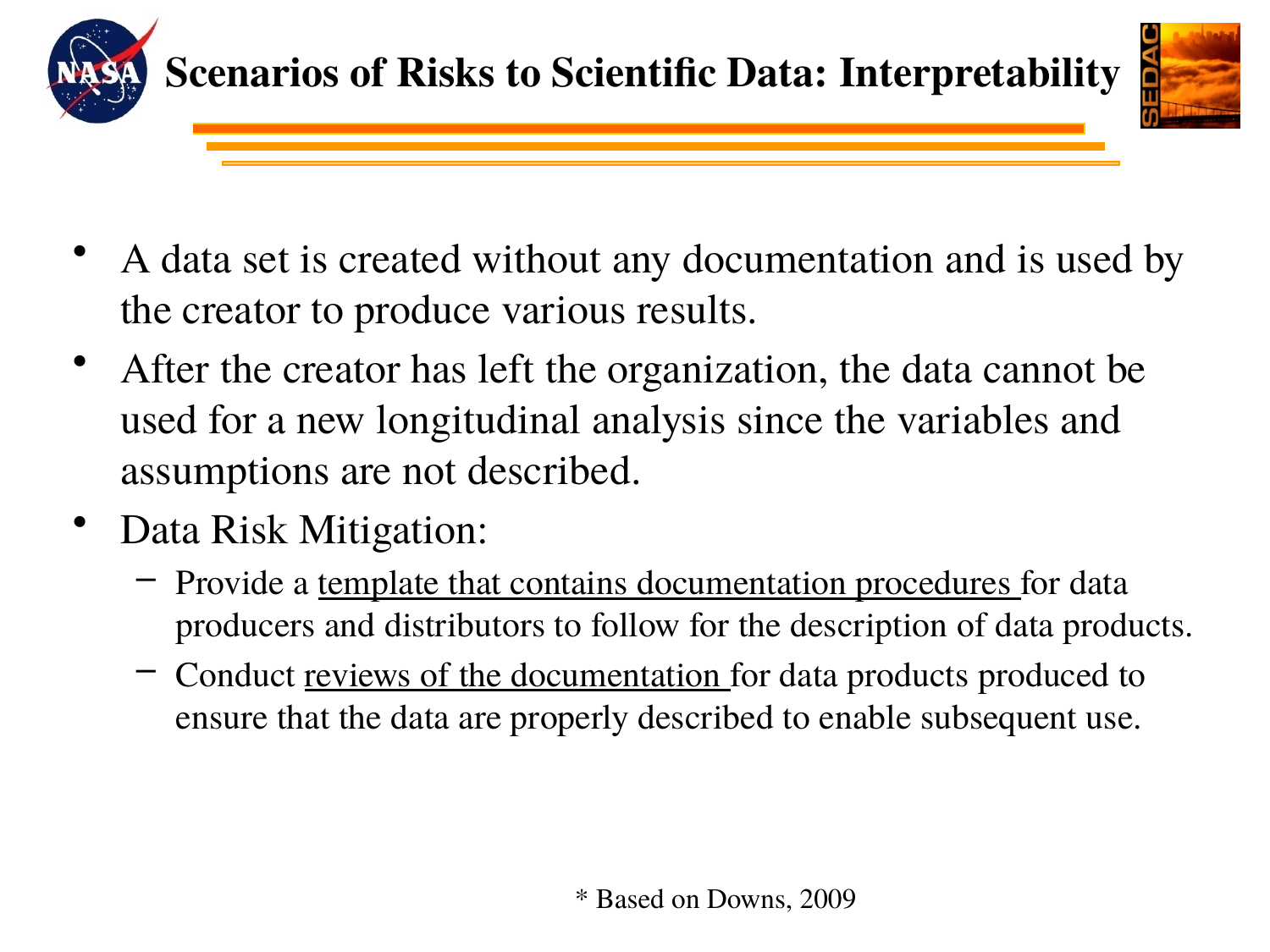

# Scenarios of Risks to Scientific Data: Interpretability
A data set is created without any documentation and is used by the creator to produce various results.
After the creator has left the organization, the data cannot be used for a new longitudinal analysis since the variables and assumptions are not described.
Data Risk Mitigation:
Provide a template that contains documentation procedures for data producers and distributors to follow for the description of data products.
Conduct reviews of the documentation for data products produced to ensure that the data are properly described to enable subsequent use.
* Based on Downs, 2009